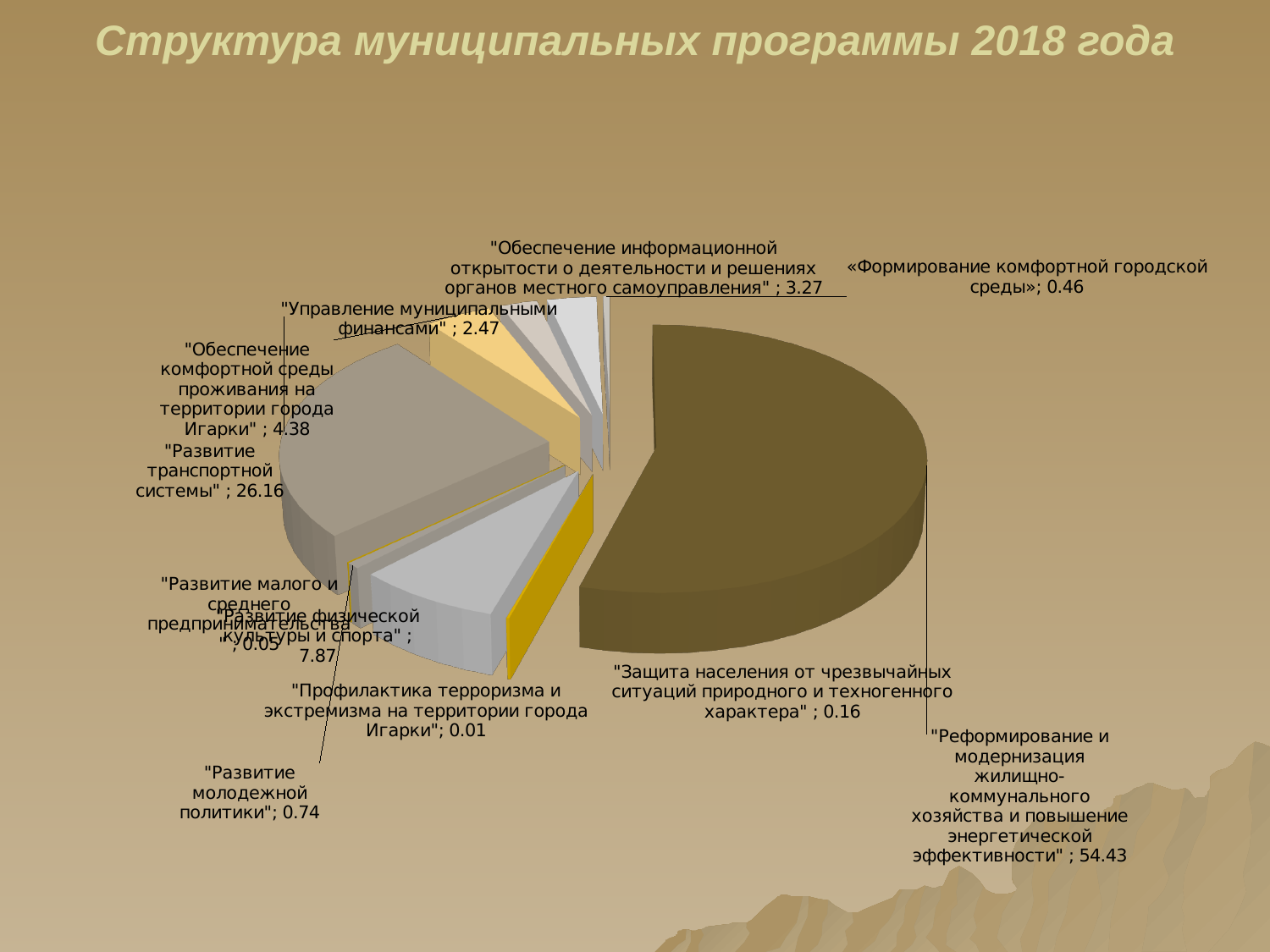

# Структура муниципальных программы 2018 года

[unsupported chart]